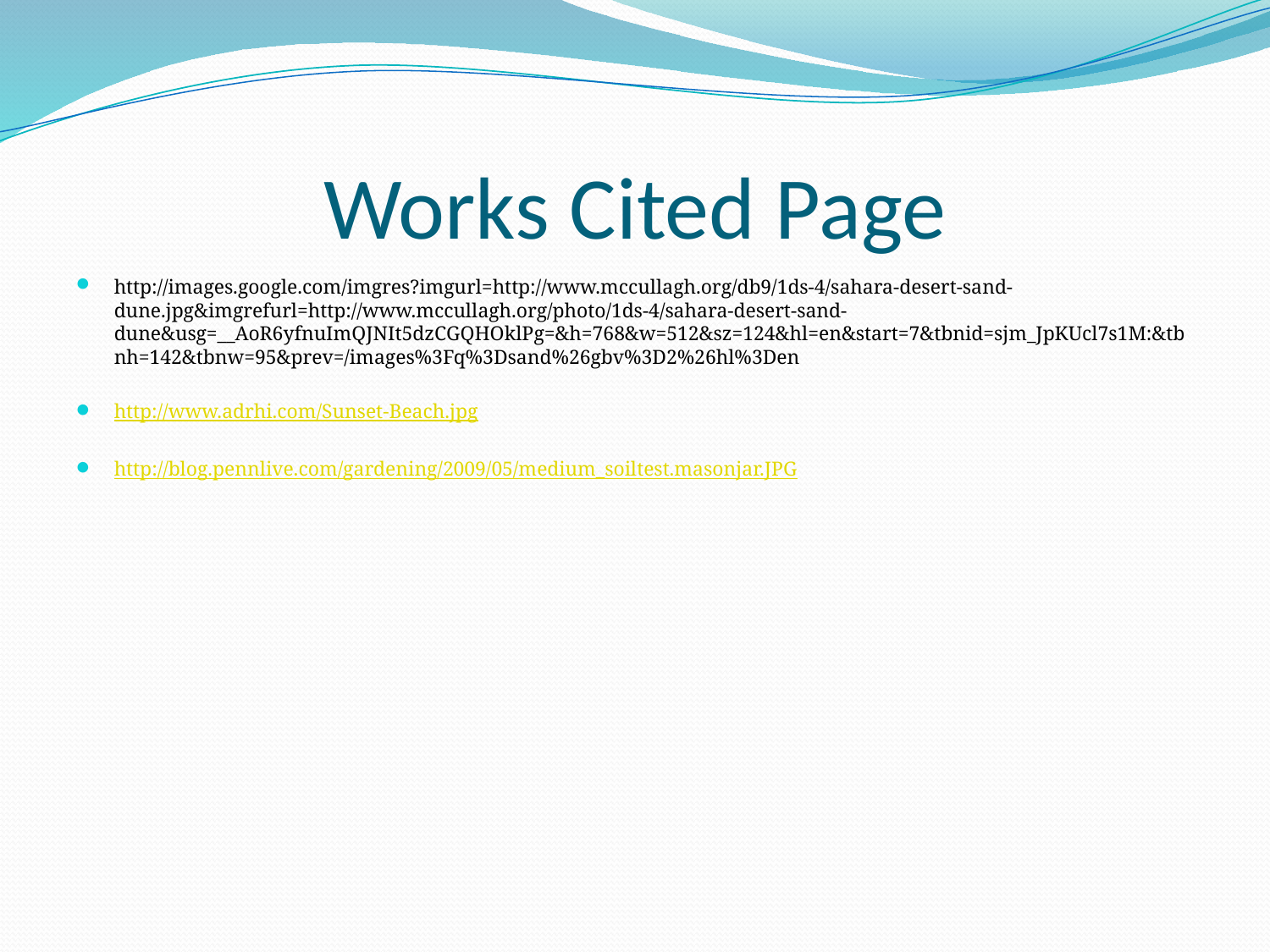

# Works Cited Page
http://images.google.com/imgres?imgurl=http://www.mccullagh.org/db9/1ds-4/sahara-desert-sand-dune.jpg&imgrefurl=http://www.mccullagh.org/photo/1ds-4/sahara-desert-sand-dune&usg=__AoR6yfnuImQJNIt5dzCGQHOklPg=&h=768&w=512&sz=124&hl=en&start=7&tbnid=sjm_JpKUcl7s1M:&tbnh=142&tbnw=95&prev=/images%3Fq%3Dsand%26gbv%3D2%26hl%3Den

http://www.adrhi.com/Sunset-Beach.jpg

http://blog.pennlive.com/gardening/2009/05/medium_soiltest.masonjar.JPG